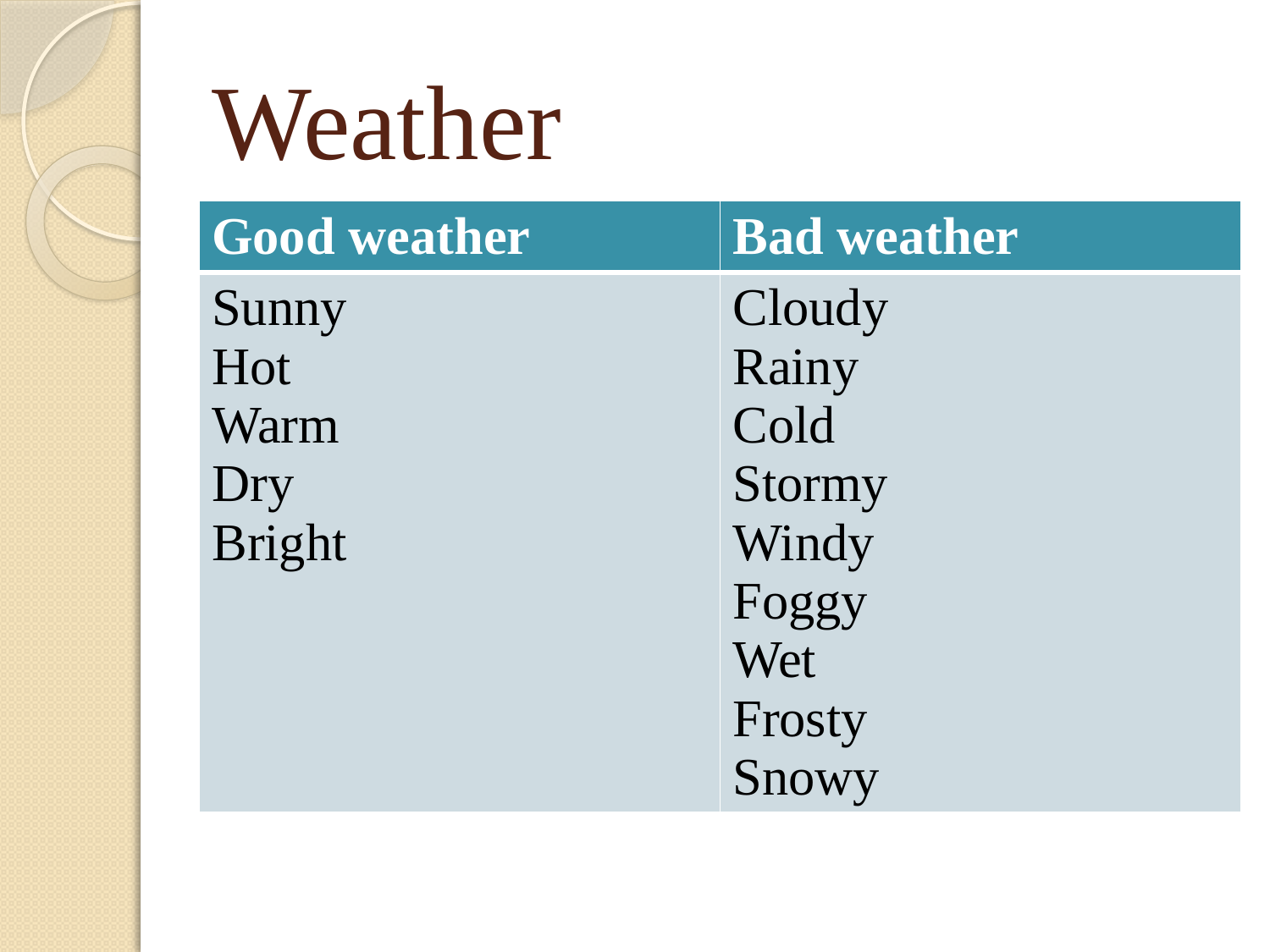

# Weather
| Good weather | Bad weather |
| --- | --- |
| Sunny Hot Warm Dry Bright | Cloudy Rainy Cold Stormy Windy Foggy Wet Frosty Snowy |